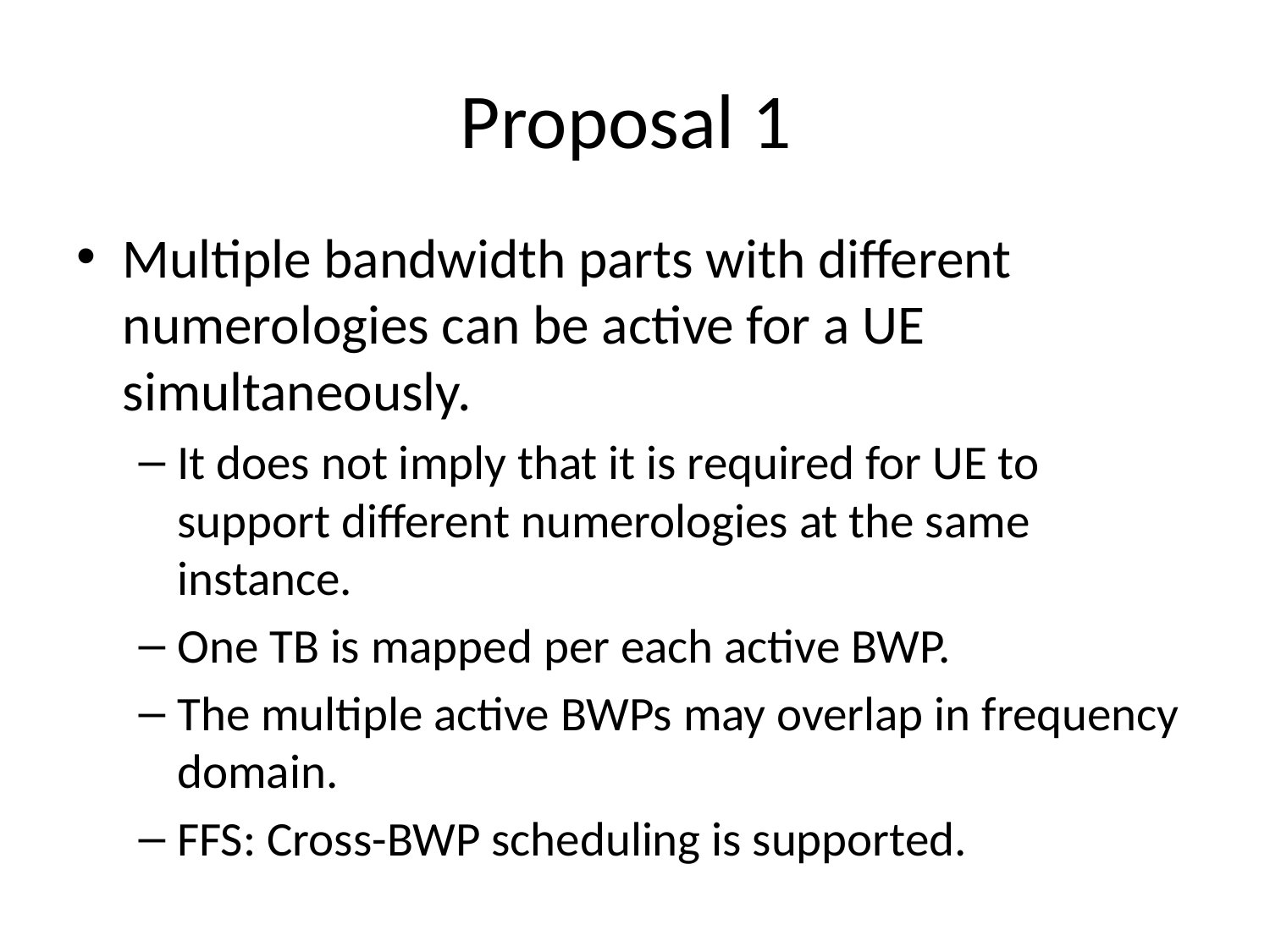

# Proposal 1
Multiple bandwidth parts with different numerologies can be active for a UE simultaneously.
It does not imply that it is required for UE to support different numerologies at the same instance.
One TB is mapped per each active BWP.
The multiple active BWPs may overlap in frequency domain.
FFS: Cross-BWP scheduling is supported.